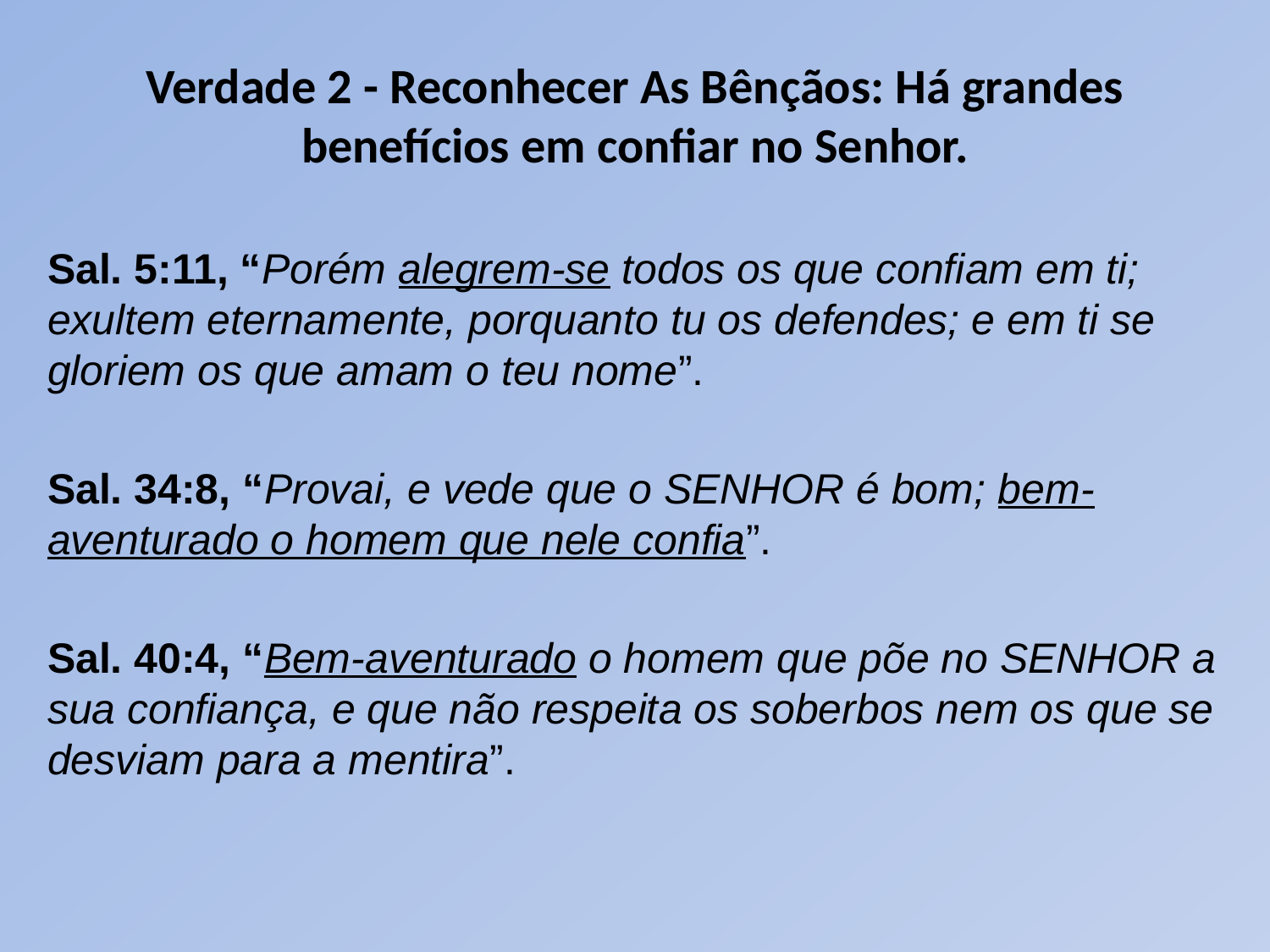

# Verdade 2 - Reconhecer As Bênçãos: Há grandes benefícios em confiar no Senhor.

Sal. 5:11, “Porém alegrem-se todos os que confiam em ti; exultem eternamente, porquanto tu os defendes; e em ti se gloriem os que amam o teu nome”.

Sal. 34:8, “Provai, e vede que o SENHOR é bom; bem-aventurado o homem que nele confia”.

Sal. 40:4, “Bem-aventurado o homem que põe no SENHOR a sua confiança, e que não respeita os soberbos nem os que se desviam para a mentira”.